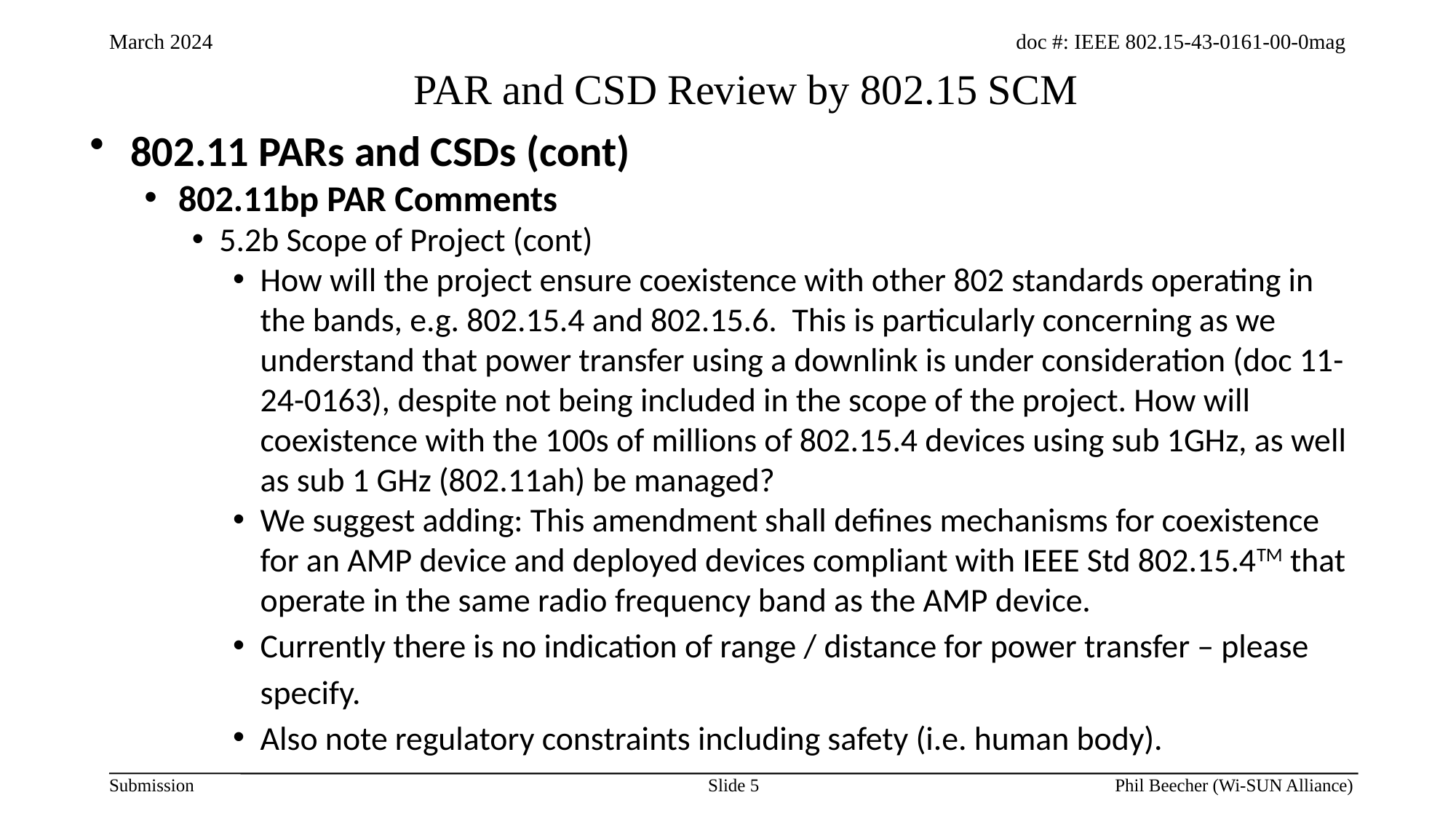

# PAR and CSD Review by 802.15 SCM
802.11 PARs and CSDs (cont)
802.11bp PAR Comments
5.2b Scope of Project (cont)
How will the project ensure coexistence with other 802 standards operating in the bands, e.g. 802.15.4 and 802.15.6.  This is particularly concerning as we understand that power transfer using a downlink is under consideration (doc 11-24-0163), despite not being included in the scope of the project. How will coexistence with the 100s of millions of 802.15.4 devices using sub 1GHz, as well as sub 1 GHz (802.11ah) be managed?
We suggest adding: This amendment shall defines mechanisms for coexistence for an AMP device and deployed devices compliant with IEEE Std 802.15.4TM that operate in the same radio frequency band as the AMP device.
Currently there is no indication of range / distance for power transfer – please specify.
Also note regulatory constraints including safety (i.e. human body).

Slide 5
Phil Beecher (Wi-SUN Alliance)